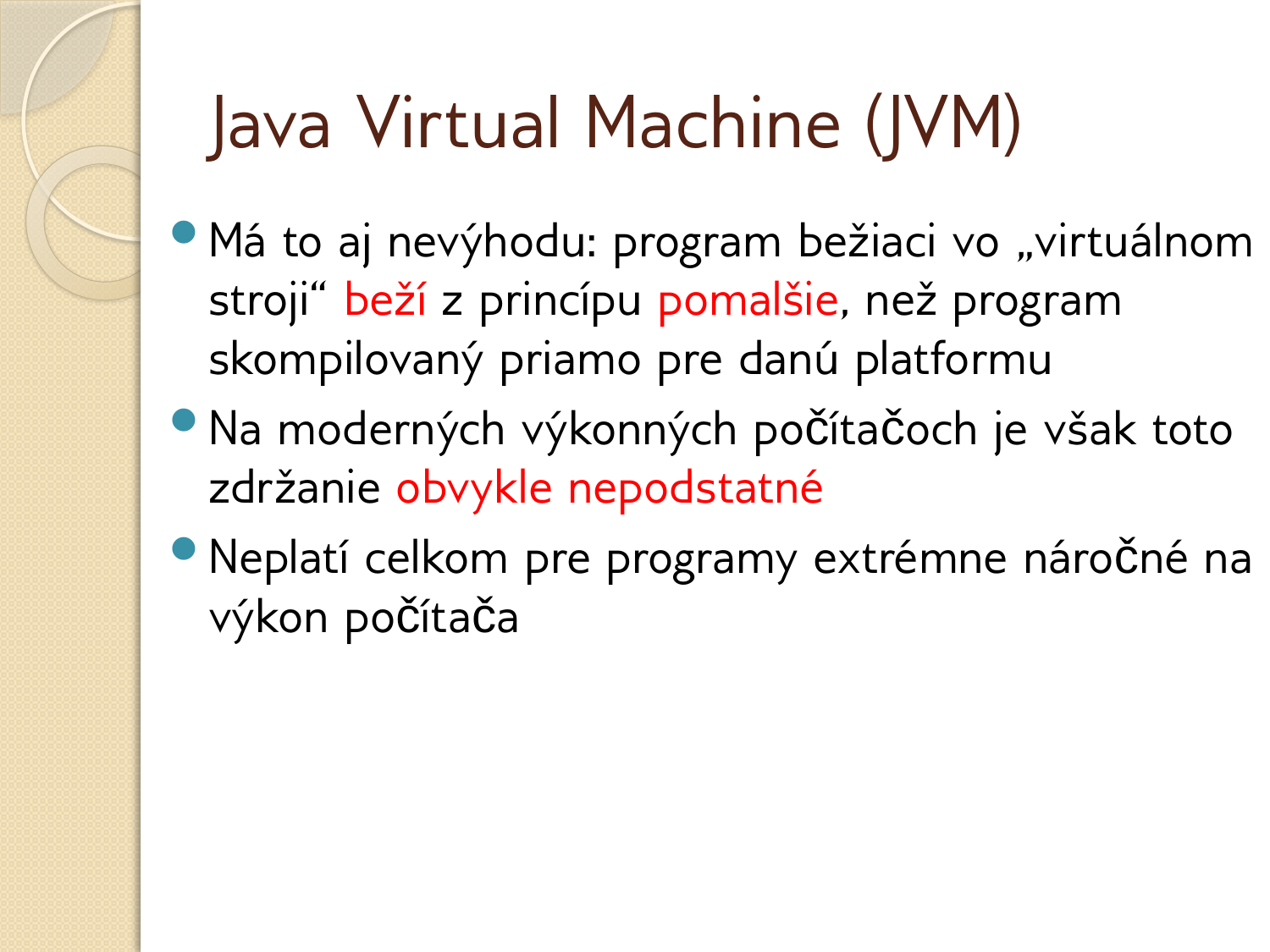

# Java Virtual Machine (JVM)
Má to aj nevýhodu: program bežiaci vo „virtuálnom stroji“ beží z princípu pomalšie, než program skompilovaný priamo pre danú platformu
Na moderných výkonných počítačoch je však toto zdržanie obvykle nepodstatné
Neplatí celkom pre programy extrémne náročné na výkon počítača